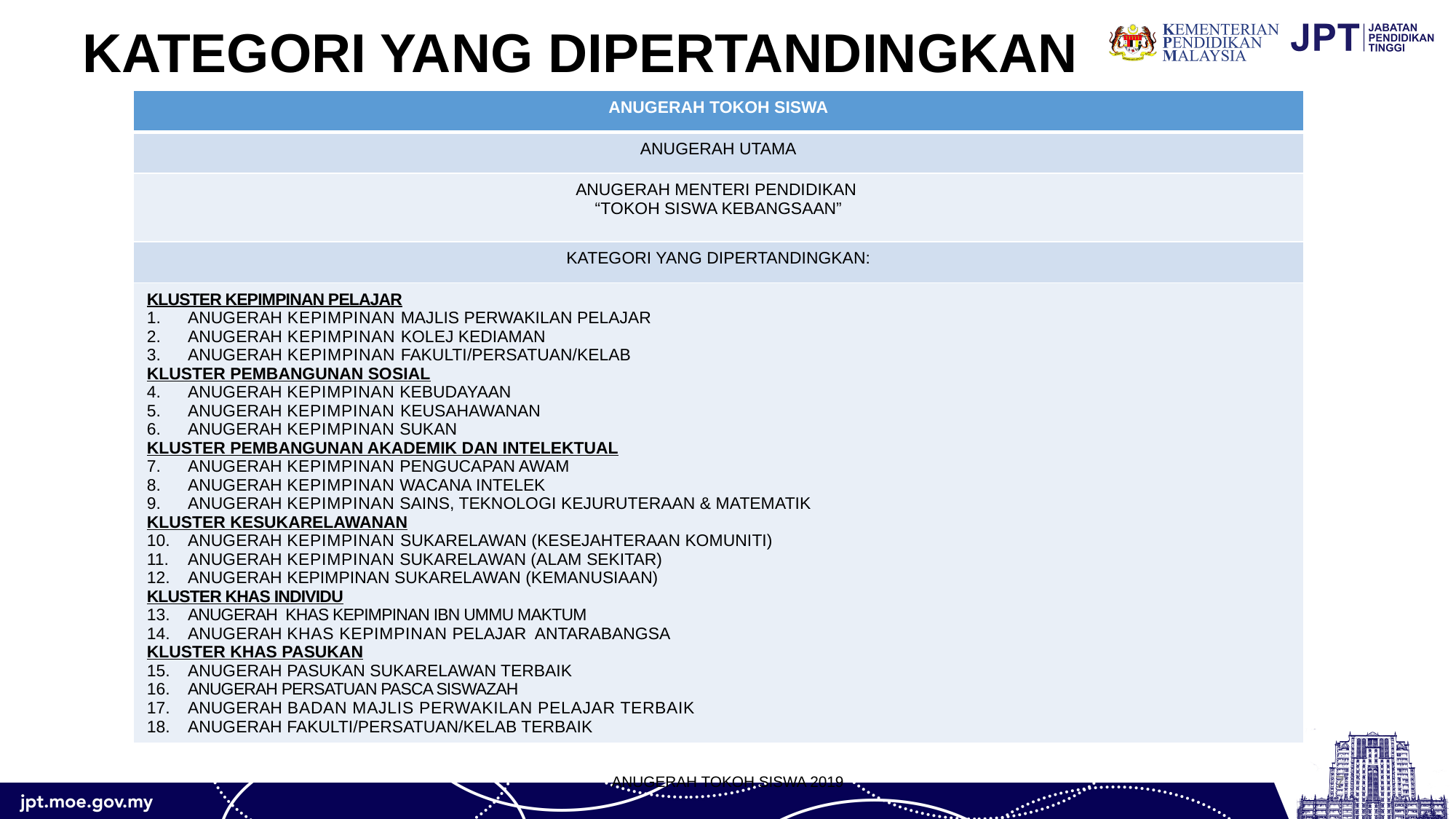

# KATEGORI YANG DIPERTANDINGKAN
| ANUGERAH TOKOH SISWA |
| --- |
| ANUGERAH UTAMA |
| ANUGERAH MENTERI PENDIDIKAN “TOKOH SISWA KEBANGSAAN” |
| KATEGORI YANG DIPERTANDINGKAN: |
| KLUSTER KEPIMPINAN PELAJAR ANUGERAH KEPIMPINAN MAJLIS PERWAKILAN PELAJAR ANUGERAH KEPIMPINAN KOLEJ KEDIAMAN ANUGERAH KEPIMPINAN FAKULTI/PERSATUAN/KELAB KLUSTER PEMBANGUNAN SOSIAL ANUGERAH KEPIMPINAN KEBUDAYAAN ANUGERAH KEPIMPINAN KEUSAHAWANAN ANUGERAH KEPIMPINAN SUKAN KLUSTER PEMBANGUNAN AKADEMIK DAN INTELEKTUAL ANUGERAH KEPIMPINAN PENGUCAPAN AWAM ANUGERAH KEPIMPINAN WACANA INTELEK ANUGERAH KEPIMPINAN SAINS, TEKNOLOGI KEJURUTERAAN & MATEMATIK KLUSTER KESUKARELAWANAN ANUGERAH KEPIMPINAN SUKARELAWAN (KESEJAHTERAAN KOMUNITI) ANUGERAH KEPIMPINAN SUKARELAWAN (ALAM SEKITAR) ANUGERAH KEPIMPINAN SUKARELAWAN (KEMANUSIAAN) KLUSTER KHAS INDIVIDU ANUGERAH KHAS KEPIMPINAN IBN UMMU MAKTUM ANUGERAH KHAS KEPIMPINAN PELAJAR ANTARABANGSA KLUSTER KHAS PASUKAN ANUGERAH PASUKAN SUKARELAWAN TERBAIK ANUGERAH PERSATUAN PASCA SISWAZAH ANUGERAH BADAN MAJLIS PERWAKILAN PELAJAR TERBAIK ANUGERAH FAKULTI/PERSATUAN/KELAB TERBAIK |
ANUGERAH TOKOH SISWA 2019
7